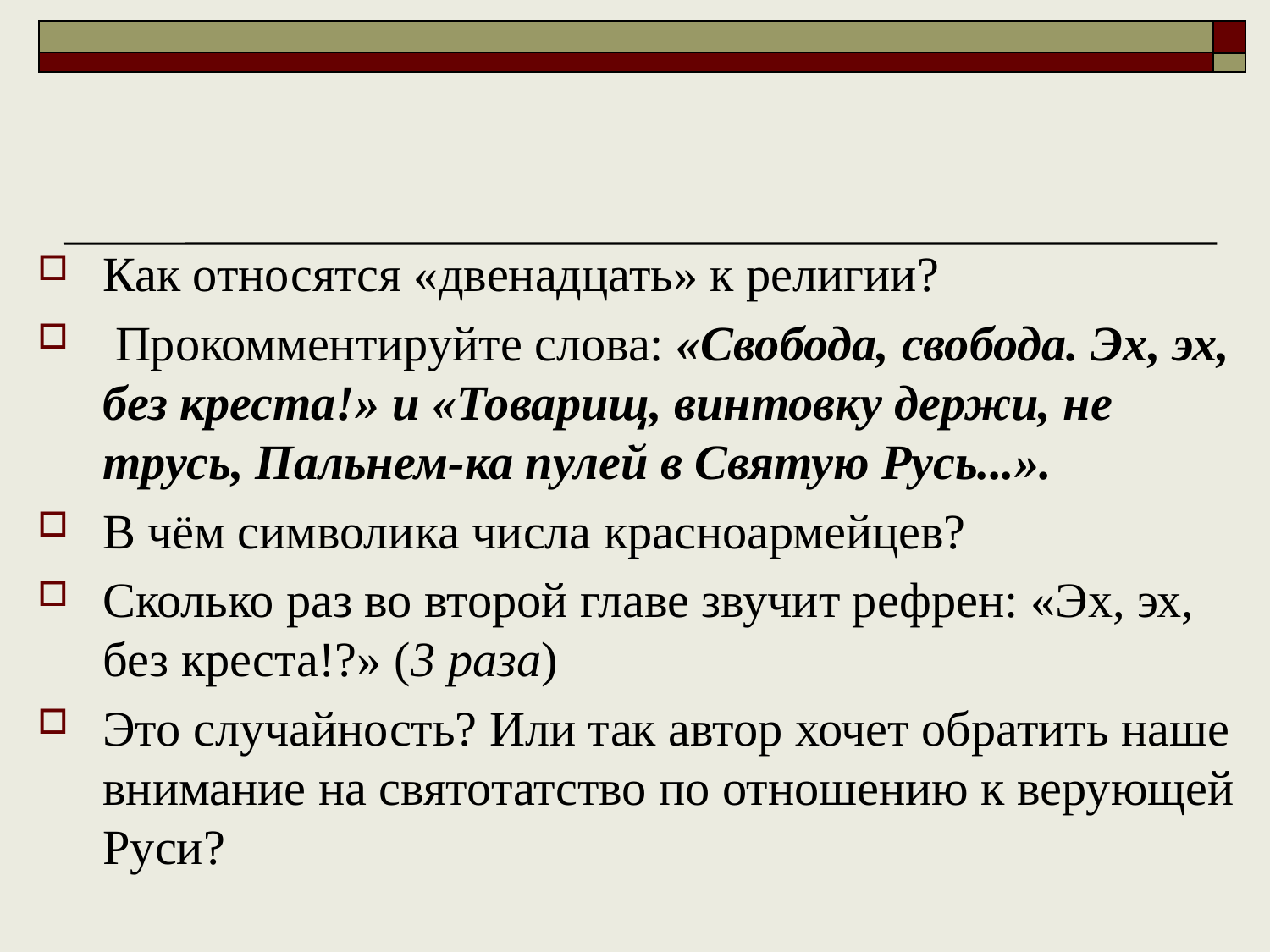

#
Как относятся «двенадцать» к религии?
 Прокомментируйте слова: «Свобода, свобода. Эх, эх, без креста!» и «Товарищ, винтовку держи, не трусь, Пальнем-ка пулей в Святую Русь...».
В чём символика числа красноармейцев?
Сколько раз во второй главе звучит рефрен: «Эх, эх, без креста!?» (3 раза)
Это случайность? Или так автор хочет обратить наше внимание на святотатство по отношению к верующей Руси?